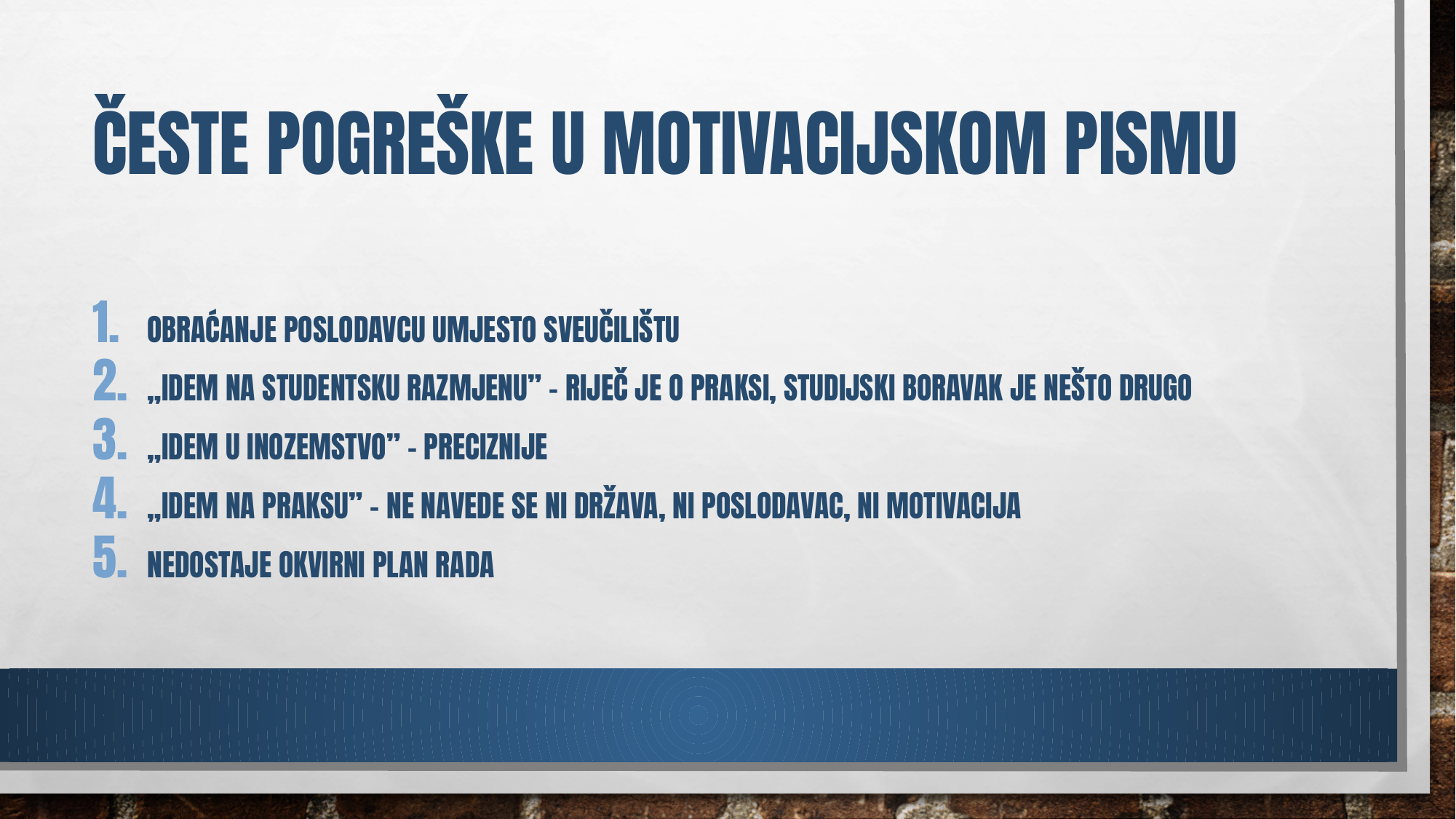

# Česte pogreške u motivacijskom pismu
Obraćanje poslodavcu umjesto sveučilištu
„idem na studentsku razmjenu” – riječ je o praksi, studijski boravak je nešto drugo
„idem u inozemstvo” – preciznije
„idem na praksu” – ne navede se ni država, ni poslodavac, ni motivacija
Nedostaje okvirni plan rada